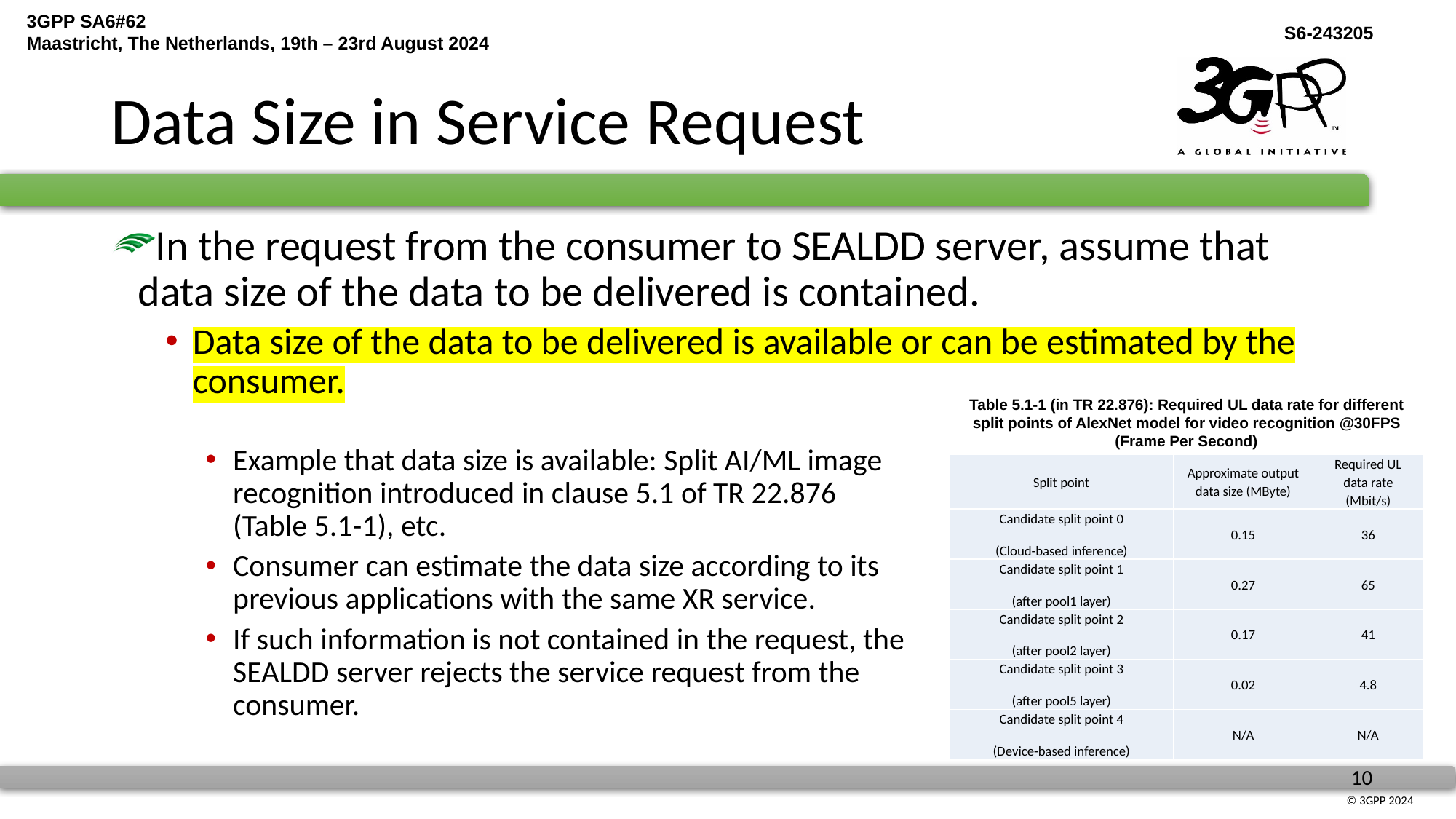

# Data Size in Service Request
In the request from the consumer to SEALDD server, assume that data size of the data to be delivered is contained.
Data size of the data to be delivered is available or can be estimated by the consumer.

Table 5.1-1 (in TR 22.876): Required UL data rate for different split points of AlexNet model for video recognition @30FPS (Frame Per Second)

Example that data size is available: Split AI/ML image recognition introduced in clause 5.1 of TR 22.876 (Table 5.1-1), etc.
Consumer can estimate the data size according to its previous applications with the same XR service.
If such information is not contained in the request, the SEALDD server rejects the service request from the consumer.
| Split point | Approximate output data size (MByte) | Required UL data rate (Mbit/s) |
| --- | --- | --- |
| Candidate split point 0 (Cloud-based inference) | 0.15 | 36 |
| Candidate split point 1 (after pool1 layer) | 0.27 | 65 |
| Candidate split point 2 (after pool2 layer) | 0.17 | 41 |
| Candidate split point 3 (after pool5 layer) | 0.02 | 4.8 |
| Candidate split point 4 (Device-based inference) | N/A | N/A |